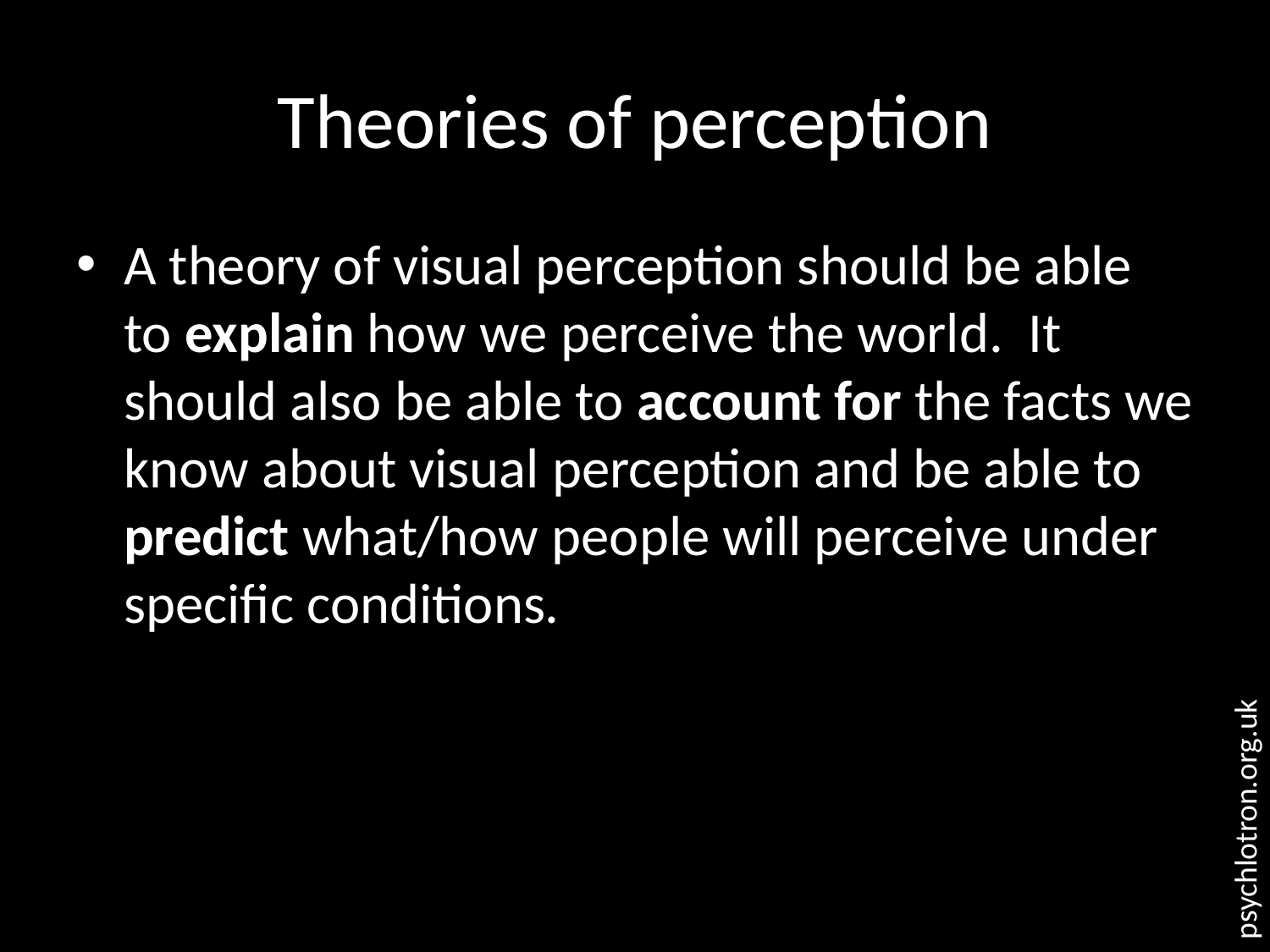

# Theories of perception
A theory of visual perception should be able to explain how we perceive the world.  It should also be able to account for the facts we know about visual perception and be able to predict what/how people will perceive under specific conditions.